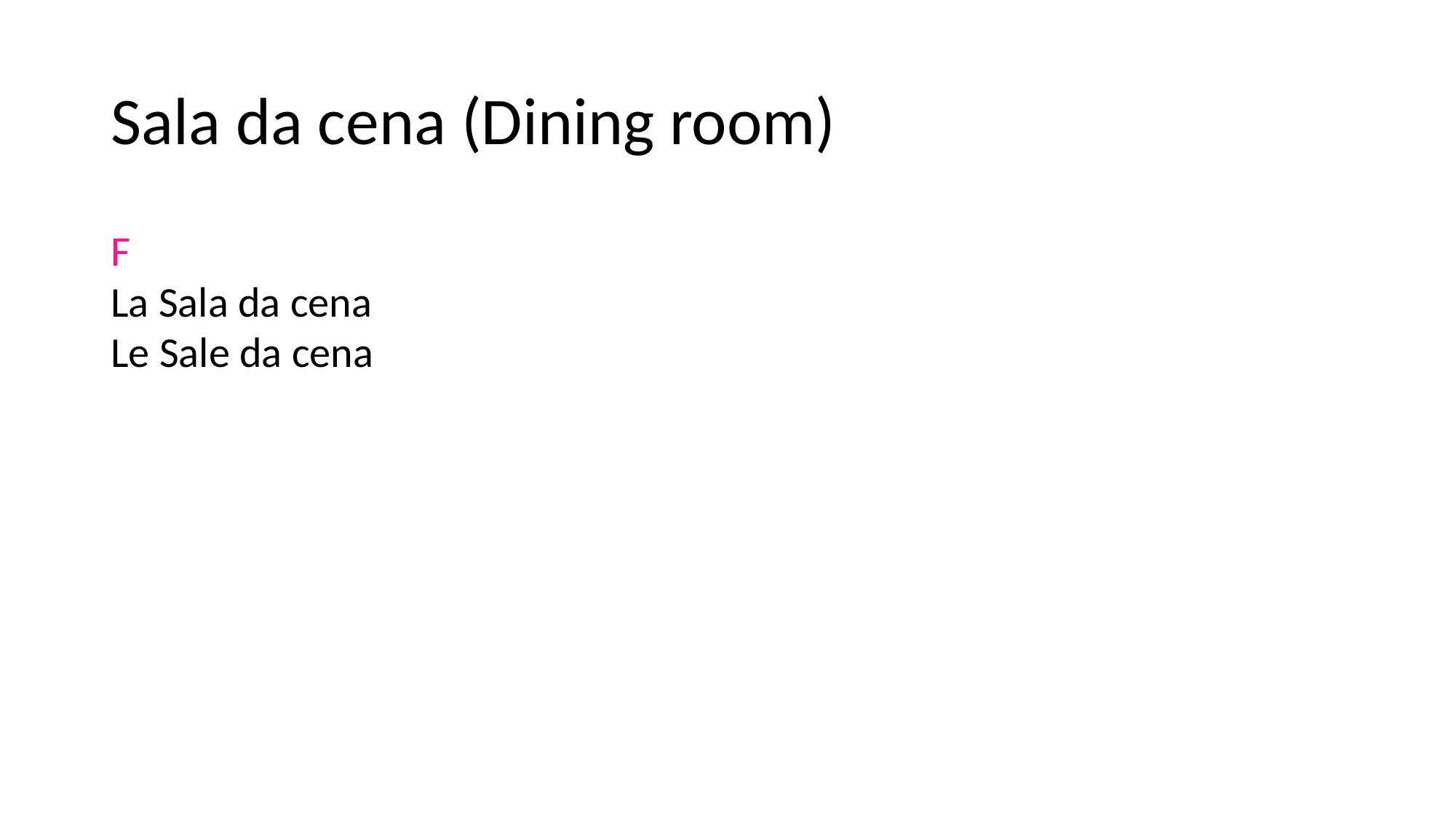

# Sala da cena (Dining room)
F
La Sala da cena
Le Sale da cena